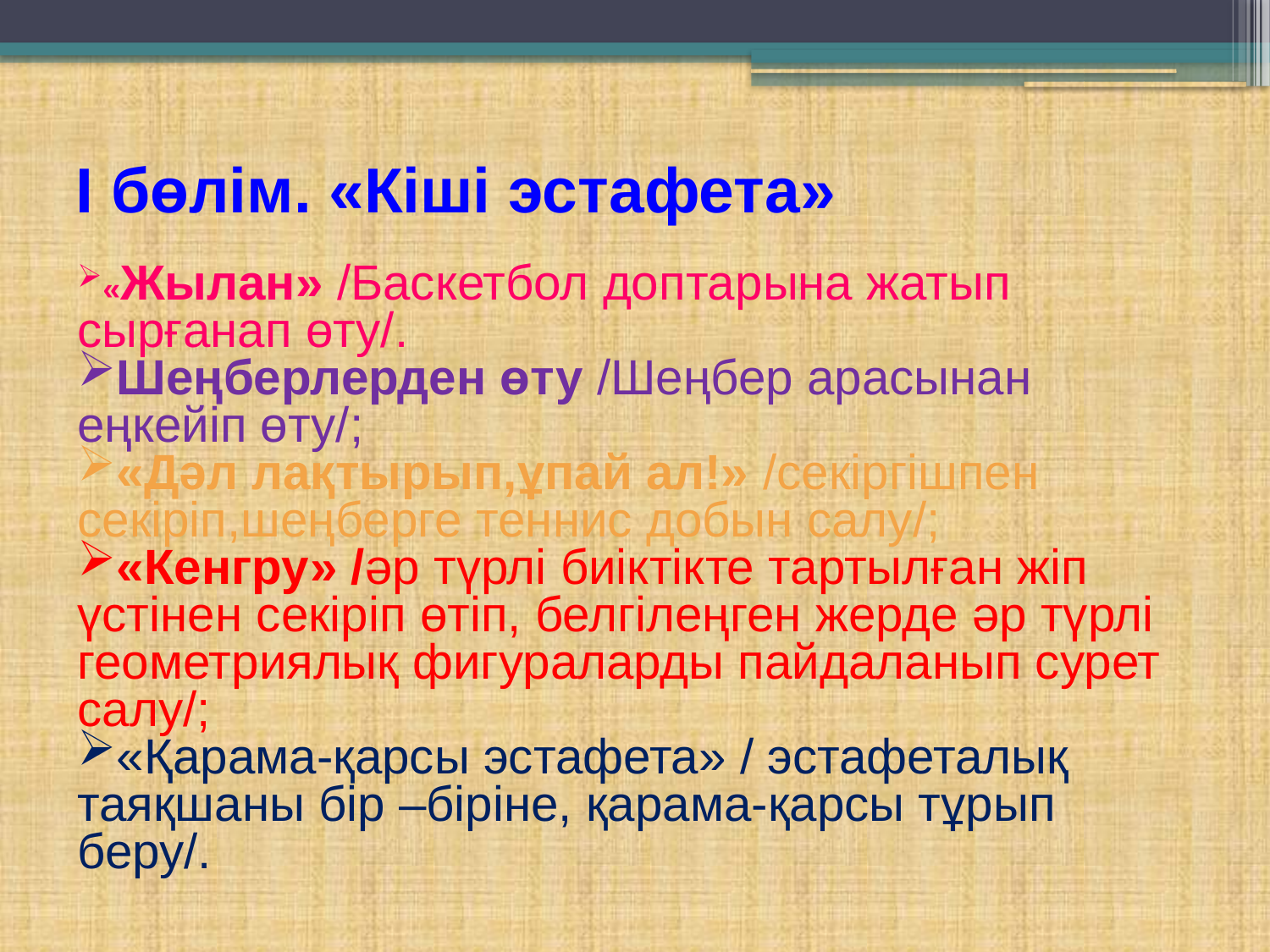

# І бөлім. «Кіші эстафета»
«Жылан» /Баскетбол доптарына жатып сырғанап өту/.
Шеңберлерден өту /Шеңбер арасынан еңкейіп өту/;
«Дәл лақтырып,ұпай ал!» /секіргішпен секіріп,шеңберге теннис добын салу/;
«Кенгру» /әр түрлі биіктікте тартылған жіп үстінен секіріп өтіп, белгілеңген жерде әр түрлі геометриялық фигураларды пайдаланып сурет салу/;
«Қарама-қарсы эстафета» / эстафеталық таяқшаны бір –біріне, қарама-қарсы тұрып беру/.